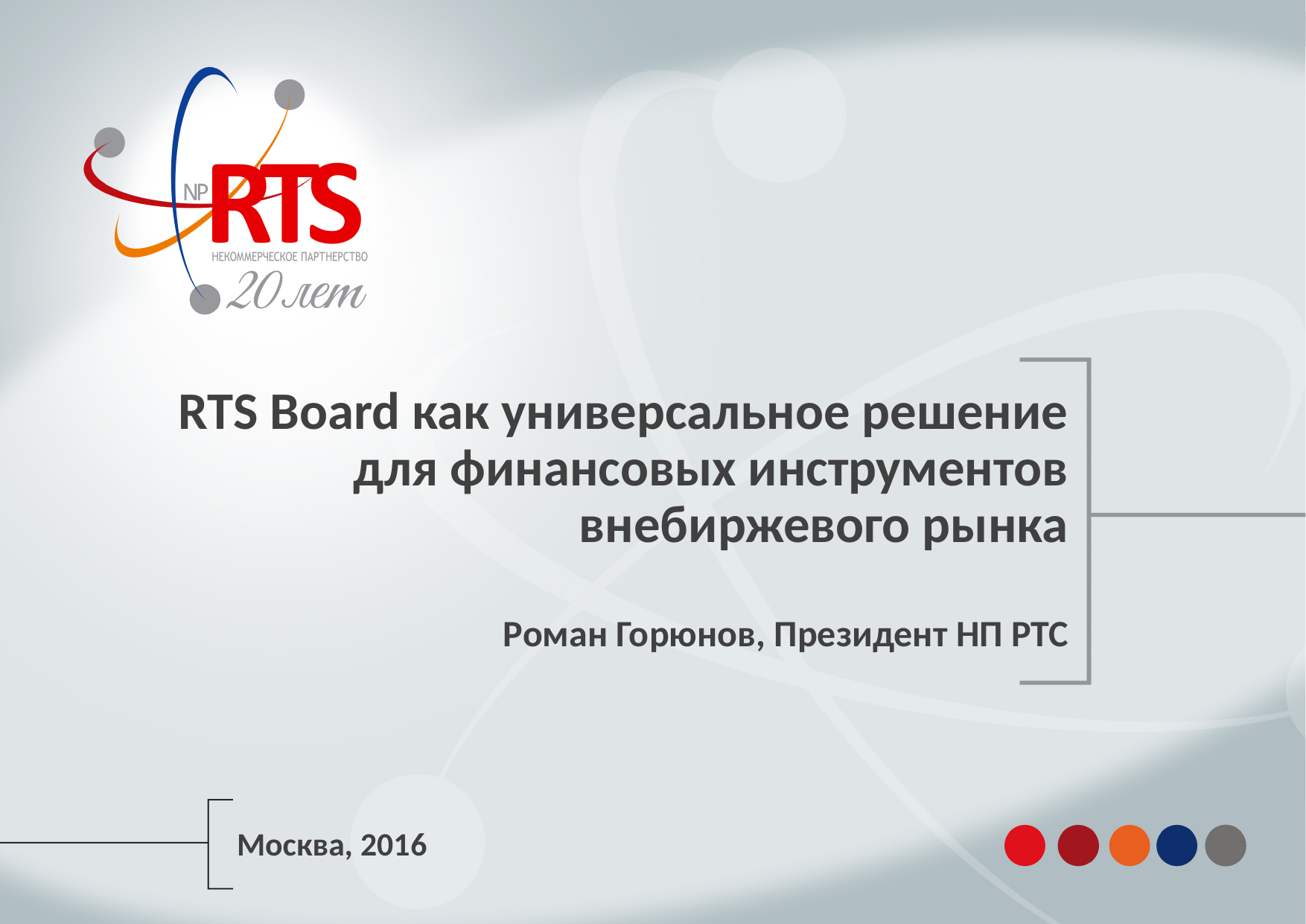

# RTS Board как универсальное решение для финансовых инструментов внебиржевого рынка Роман Горюнов, Президент НП РТС
Москва, 2016